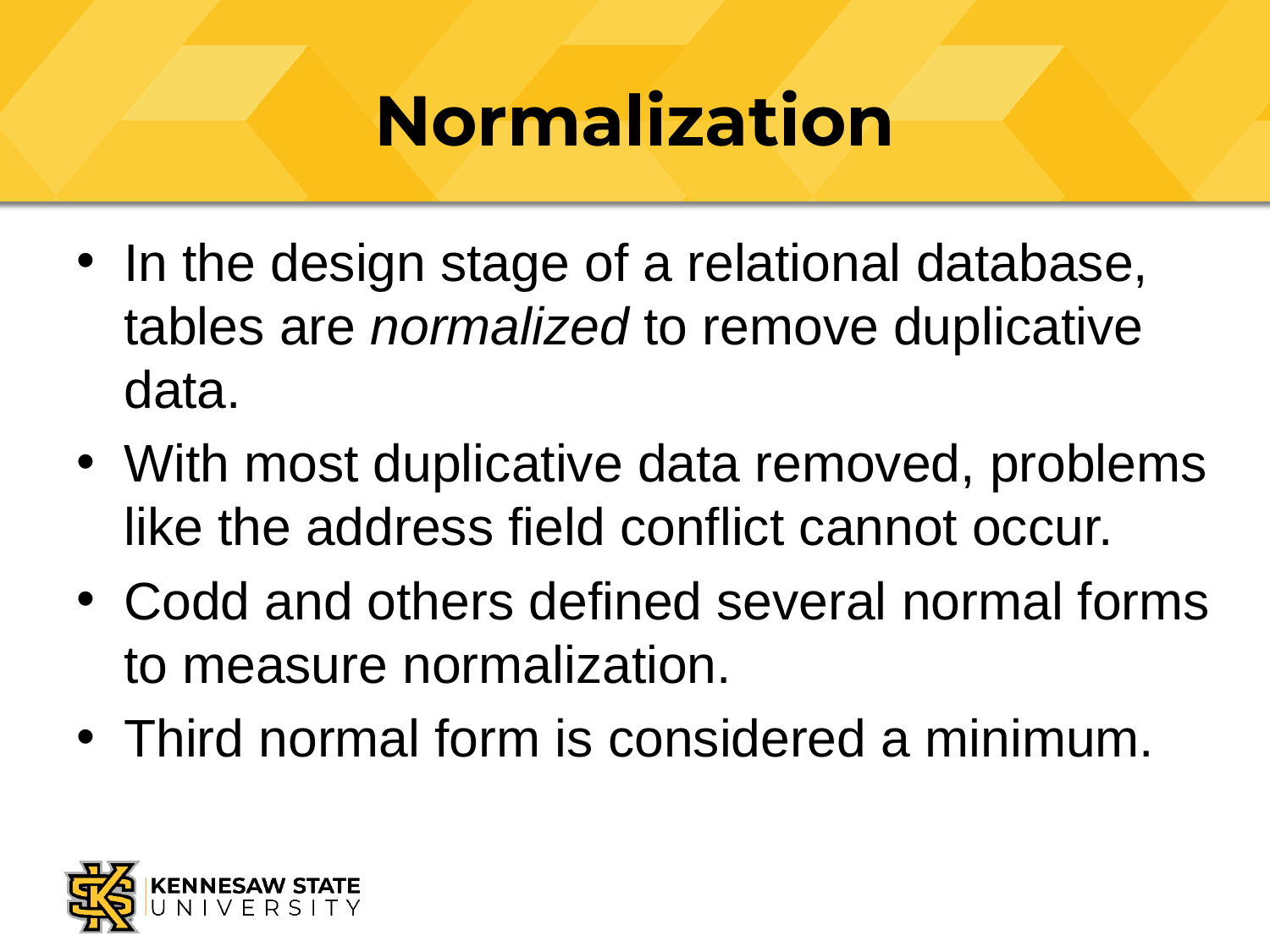

# Normalization
In the design stage of a relational database, tables are normalized to remove duplicative data.
With most duplicative data removed, problems like the address field conflict cannot occur.
Codd and others defined several normal forms to measure normalization.
Third normal form is considered a minimum.